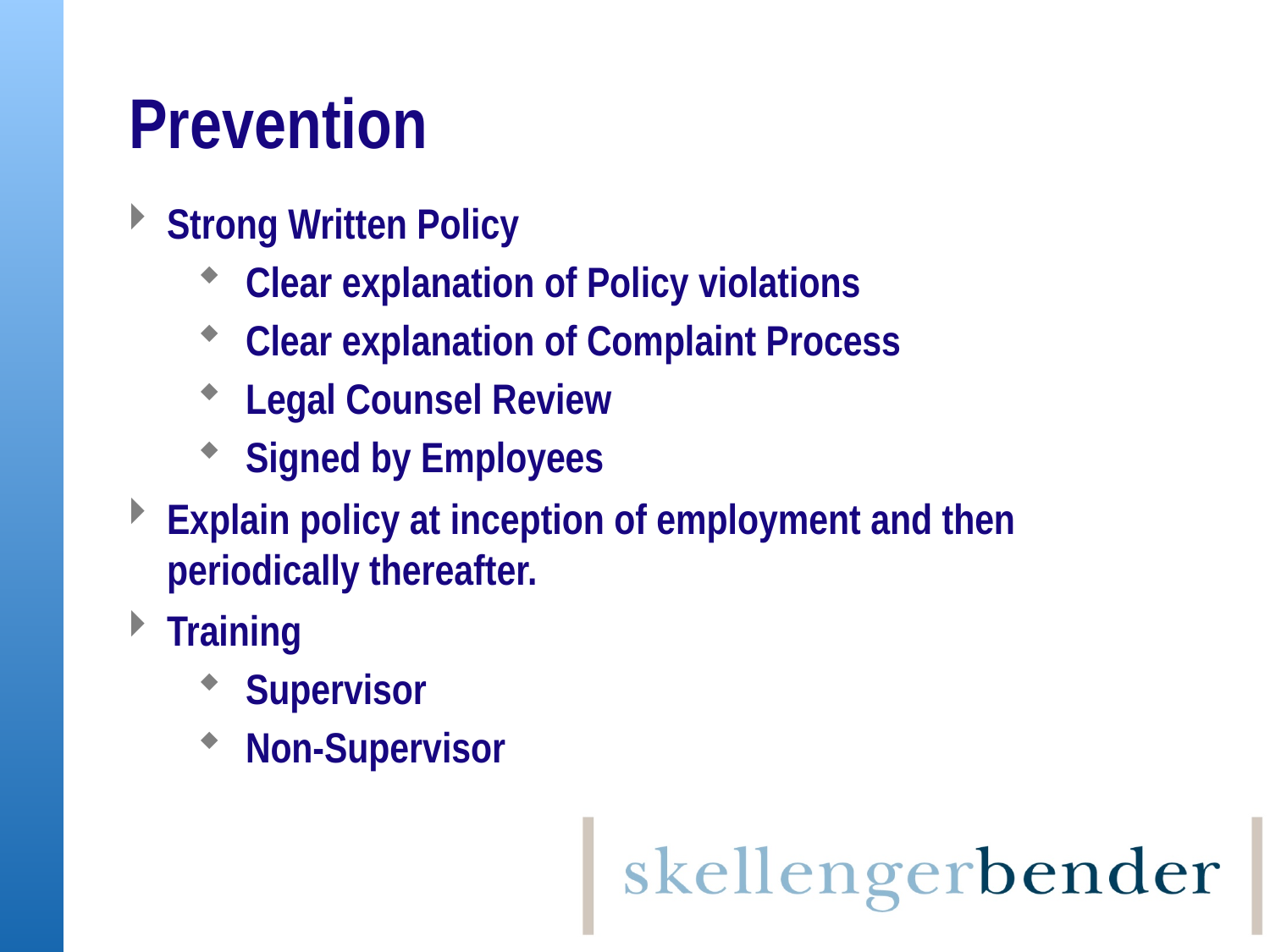

# Prevention
Strong Written Policy
Clear explanation of Policy violations
Clear explanation of Complaint Process
Legal Counsel Review
Signed by Employees
Explain policy at inception of employment and then periodically thereafter.
Training
Supervisor
Non-Supervisor